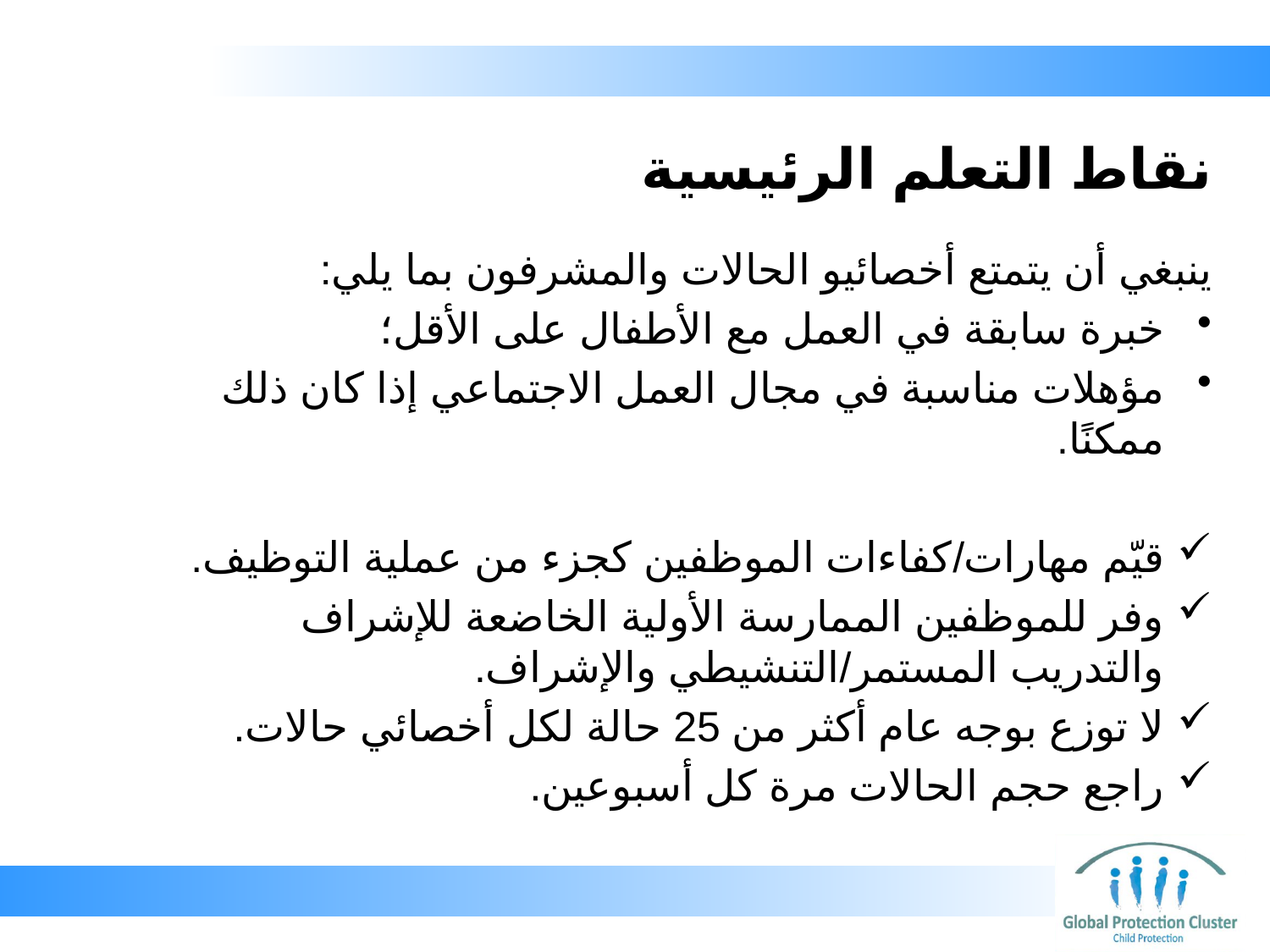

# نقاط التعلم الرئيسية
ينبغي أن يتمتع أخصائيو الحالات والمشرفون بما يلي:
خبرة سابقة في العمل مع الأطفال على الأقل؛
مؤهلات مناسبة في مجال العمل الاجتماعي إذا كان ذلك ممكنًا.

قيّم مهارات/كفاءات الموظفين كجزء من عملية التوظيف.
وفر للموظفين الممارسة الأولية الخاضعة للإشراف والتدريب المستمر/التنشيطي والإشراف.
لا توزع بوجه عام أكثر من 25 حالة لكل أخصائي حالات.
راجع حجم الحالات مرة كل أسبوعين.